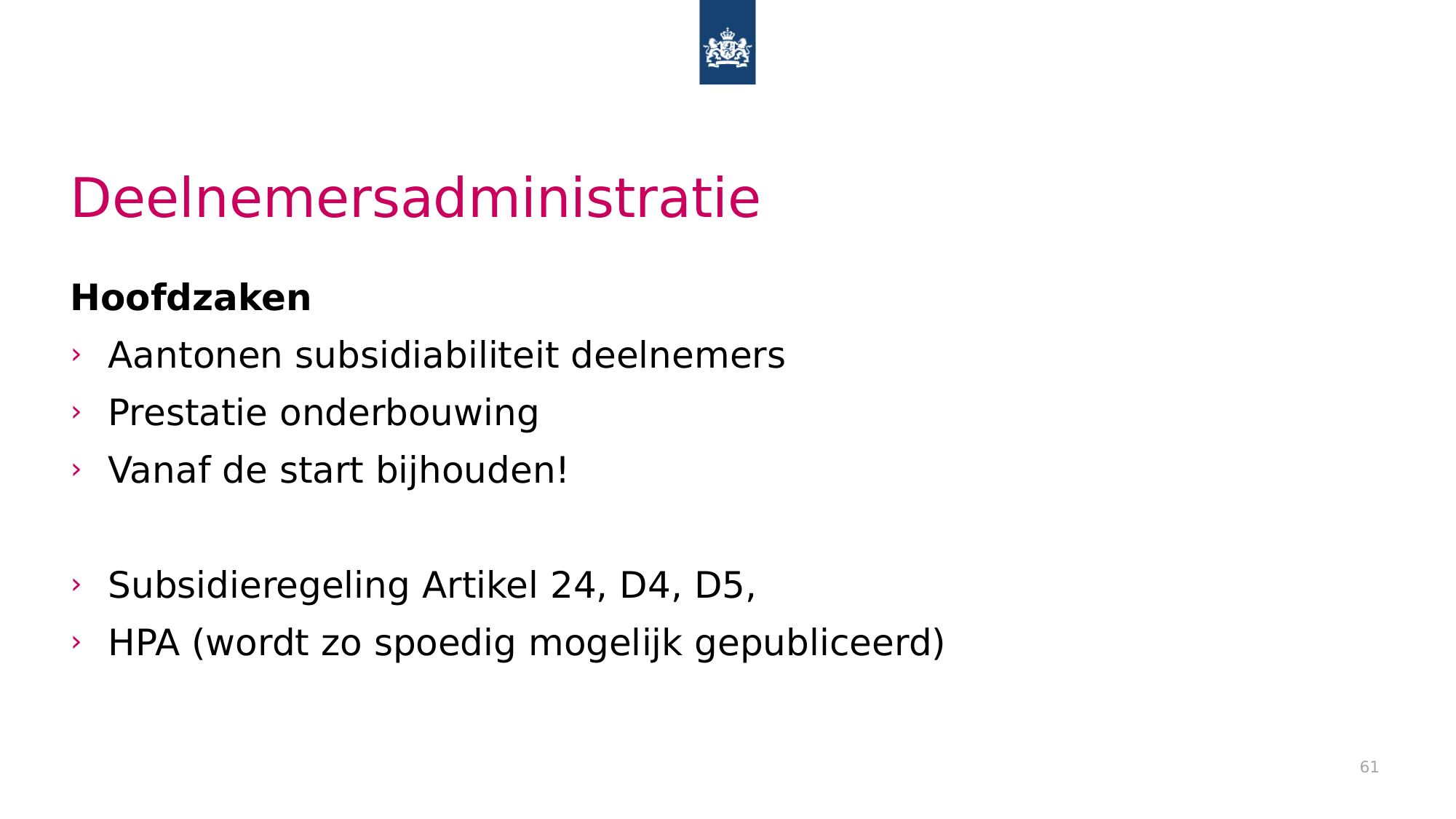

Deelnemersadministratie
Hoofdzaken
Aantonen subsidiabiliteit deelnemers
Prestatie onderbouwing
Vanaf de start bijhouden!

Subsidieregeling Artikel 24, D4, D5,
HPA (wordt zo spoedig mogelijk gepubliceerd)

61